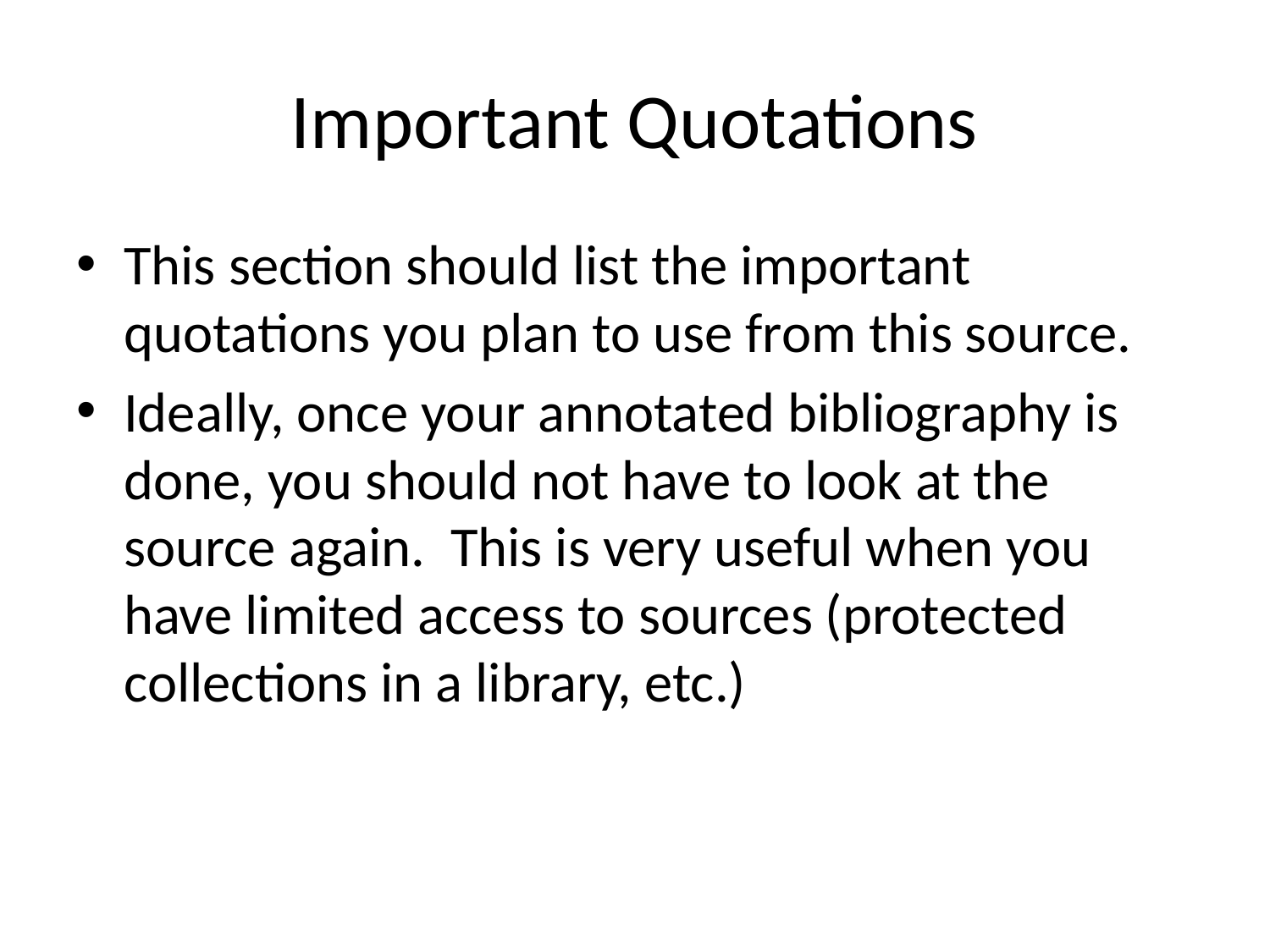

# Important Quotations
This section should list the important quotations you plan to use from this source.
Ideally, once your annotated bibliography is done, you should not have to look at the source again.  This is very useful when you have limited access to sources (protected collections in a library, etc.)